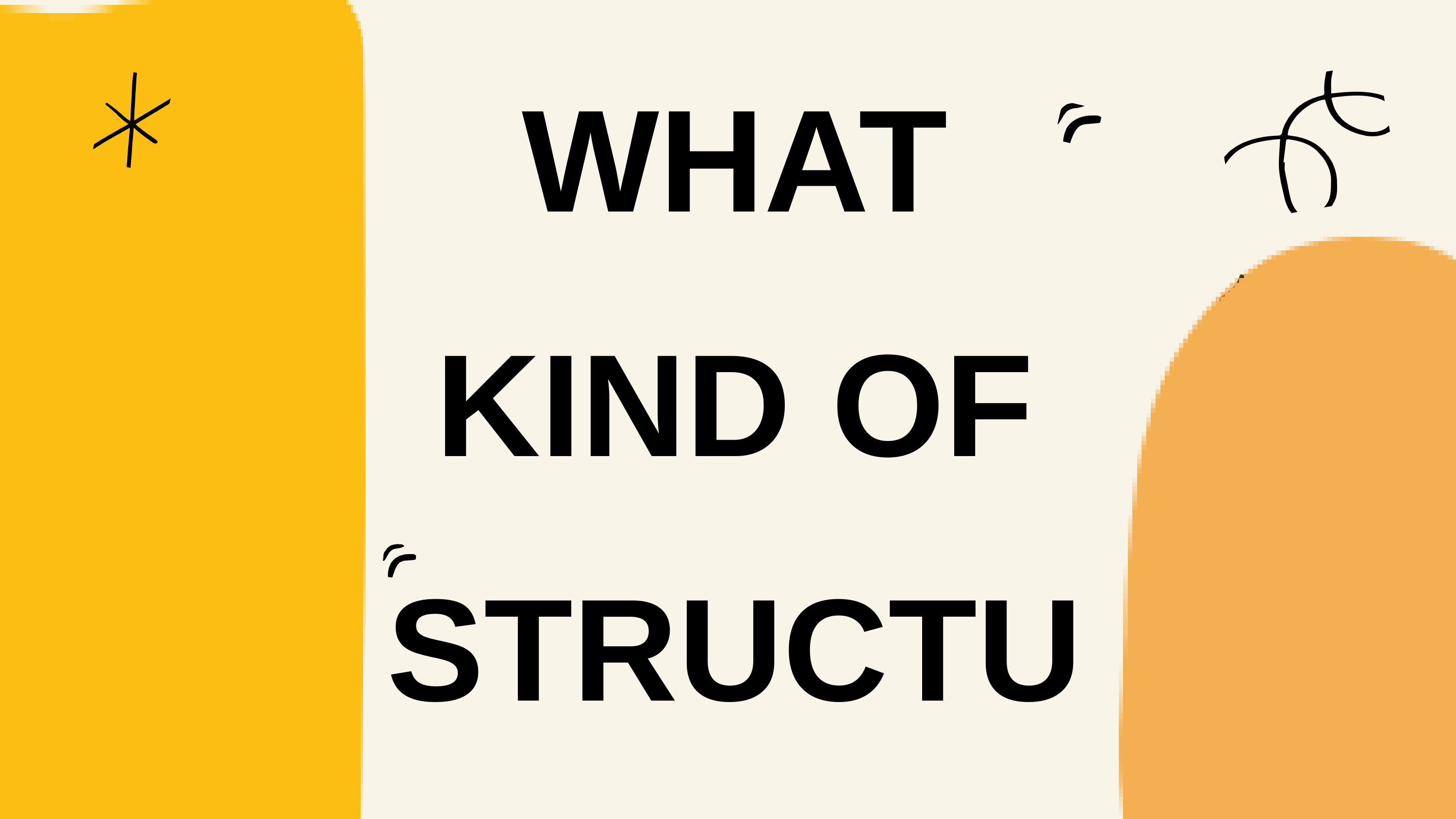

WHAT KIND OF STRUCTURE WOULD WITHSTAND TORNADOES?